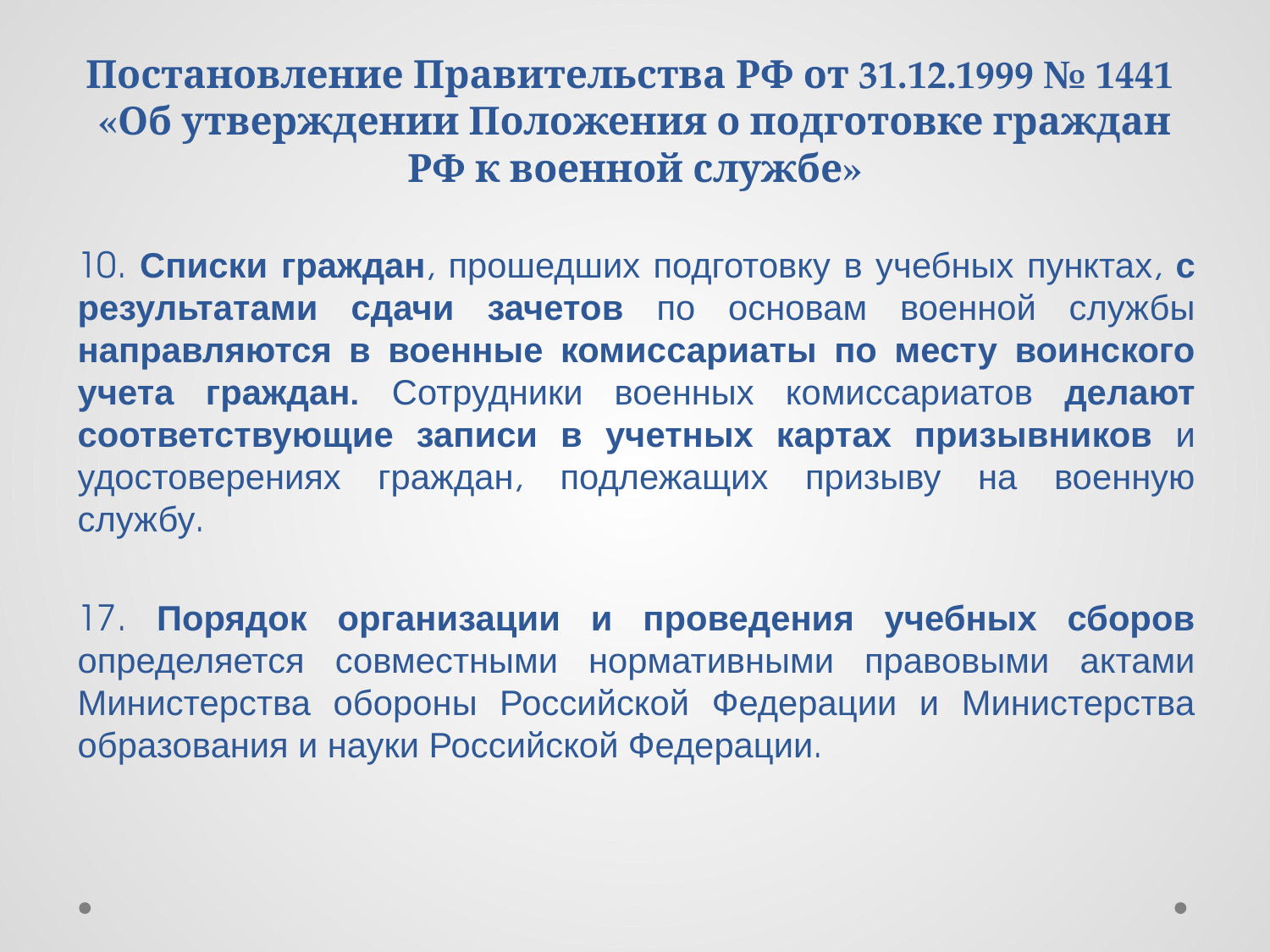

# Постановление Правительства РФ от 31.12.1999 № 1441 «Об утверждении Положения о подготовке граждан РФ к военной службе»
10. Списки граждан, прошедших подготовку в учебных пунктах, с результатами сдачи зачетов по основам военной службы направляются в военные комиссариаты по месту воинского учета граждан. Сотрудники военных комиссариатов делают соответствующие записи в учетных картах призывников и удостоверениях граждан, подлежащих призыву на военную службу.

17. Порядок организации и проведения учебных сборов определяется совместными нормативными правовыми актами Министерства обороны Российской Федерации и Министерства образования и науки Российской Федерации.